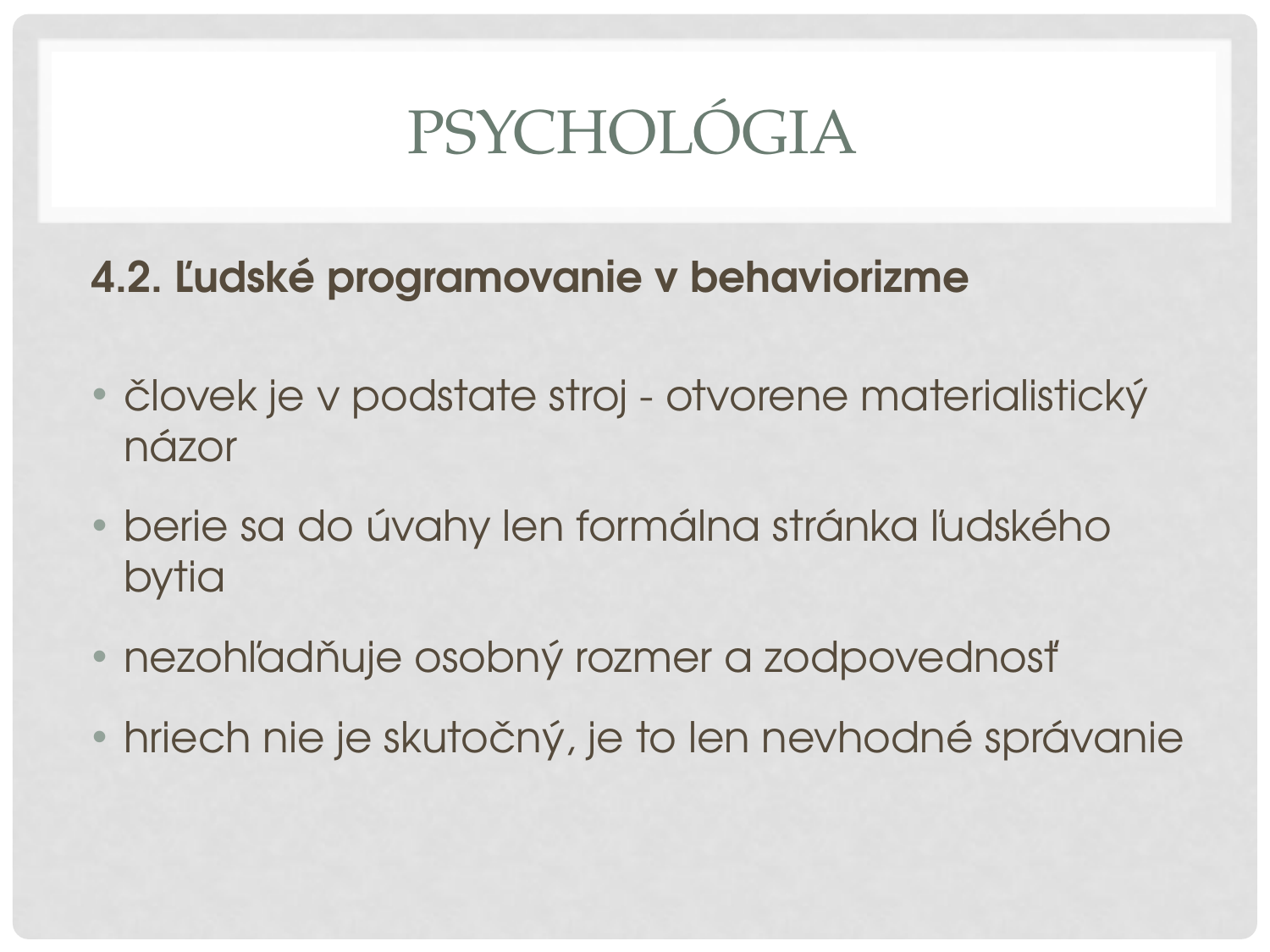

# Psychológia
4.2. Ľudské programovanie v behaviorizme

človek je v podstate stroj - otvorene materialistický názor
berie sa do úvahy len formálna stránka ľudského bytia
nezohľadňuje osobný rozmer a zodpovednosť
hriech nie je skutočný, je to len nevhodné správanie